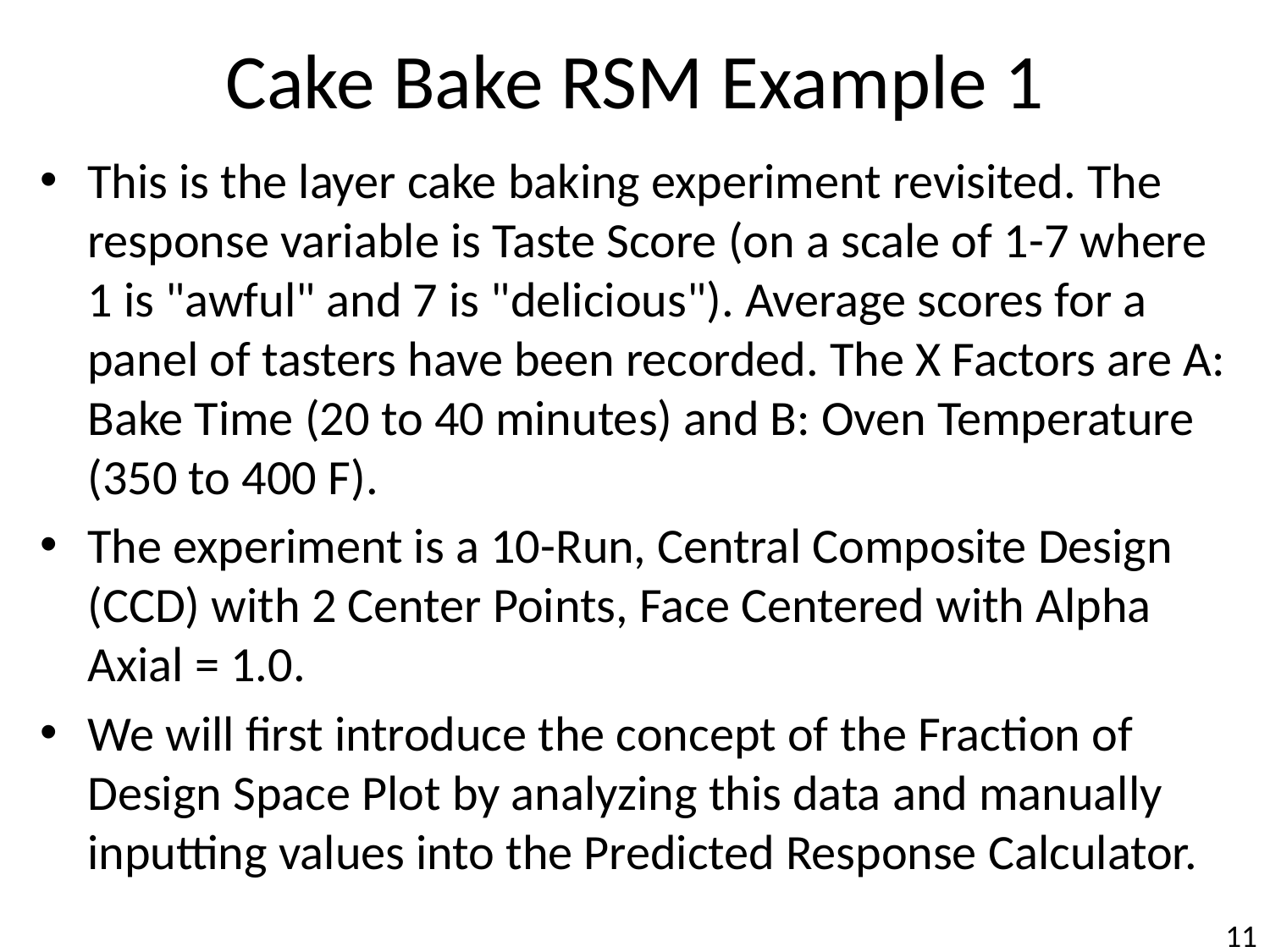

# Cake Bake RSM Example 1
This is the layer cake baking experiment revisited. The response variable is Taste Score (on a scale of 1-7 where 1 is "awful" and 7 is "delicious"). Average scores for a panel of tasters have been recorded. The X Factors are A: Bake Time (20 to 40 minutes) and B: Oven Temperature (350 to 400 F).
The experiment is a 10-Run, Central Composite Design (CCD) with 2 Center Points, Face Centered with Alpha Axial = 1.0.
We will first introduce the concept of the Fraction of Design Space Plot by analyzing this data and manually inputting values into the Predicted Response Calculator.